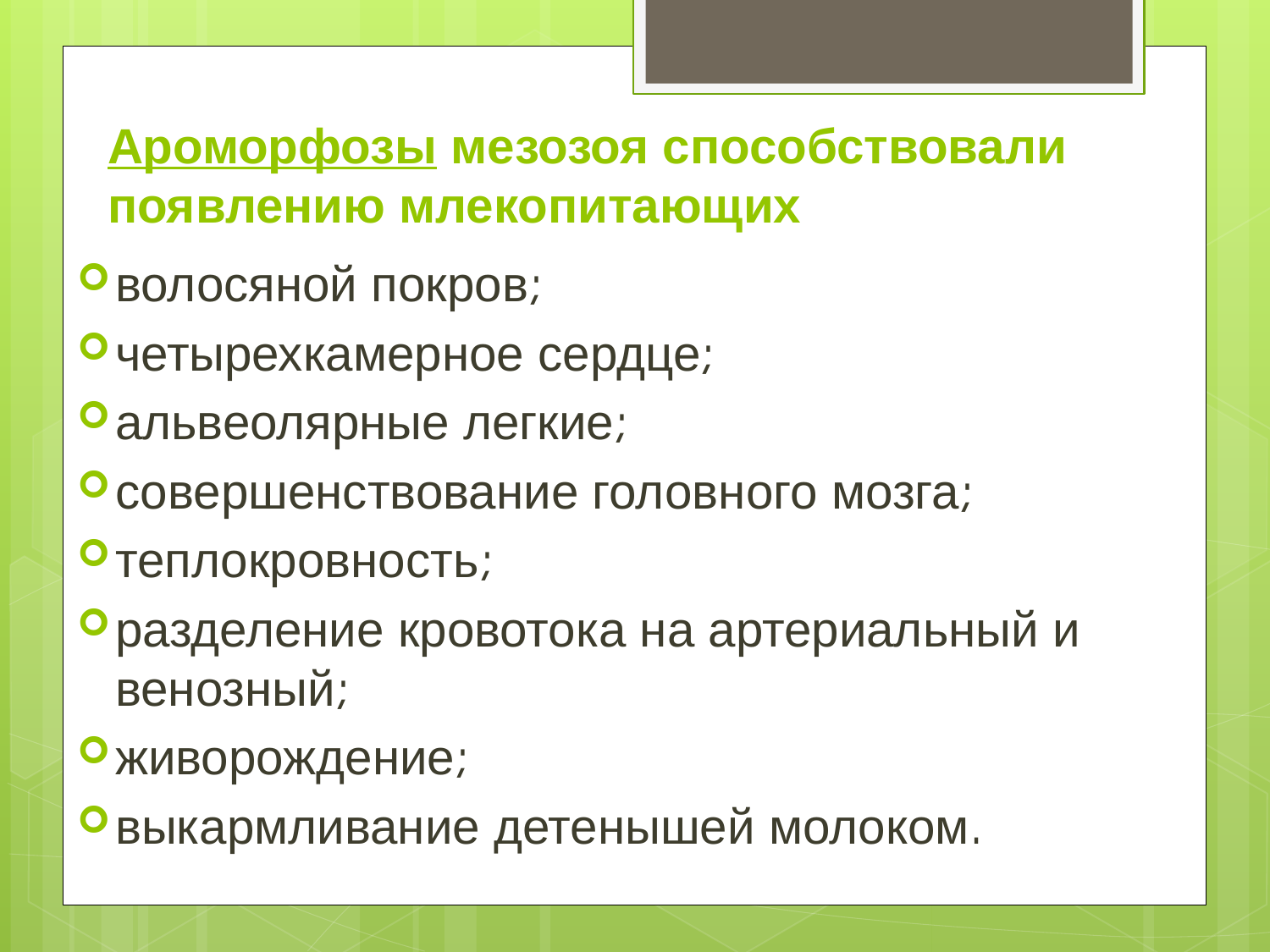

# Ароморфозы мезозоя способствовали появлению млекопитающих
волосяной покров;
четырехкамерное сердце;
альвеолярные легкие;
совершенствование головного мозга;
теплокровность;
разделение кровотока на артериальный и венозный;
живорождение;
выкармливание детенышей молоком.